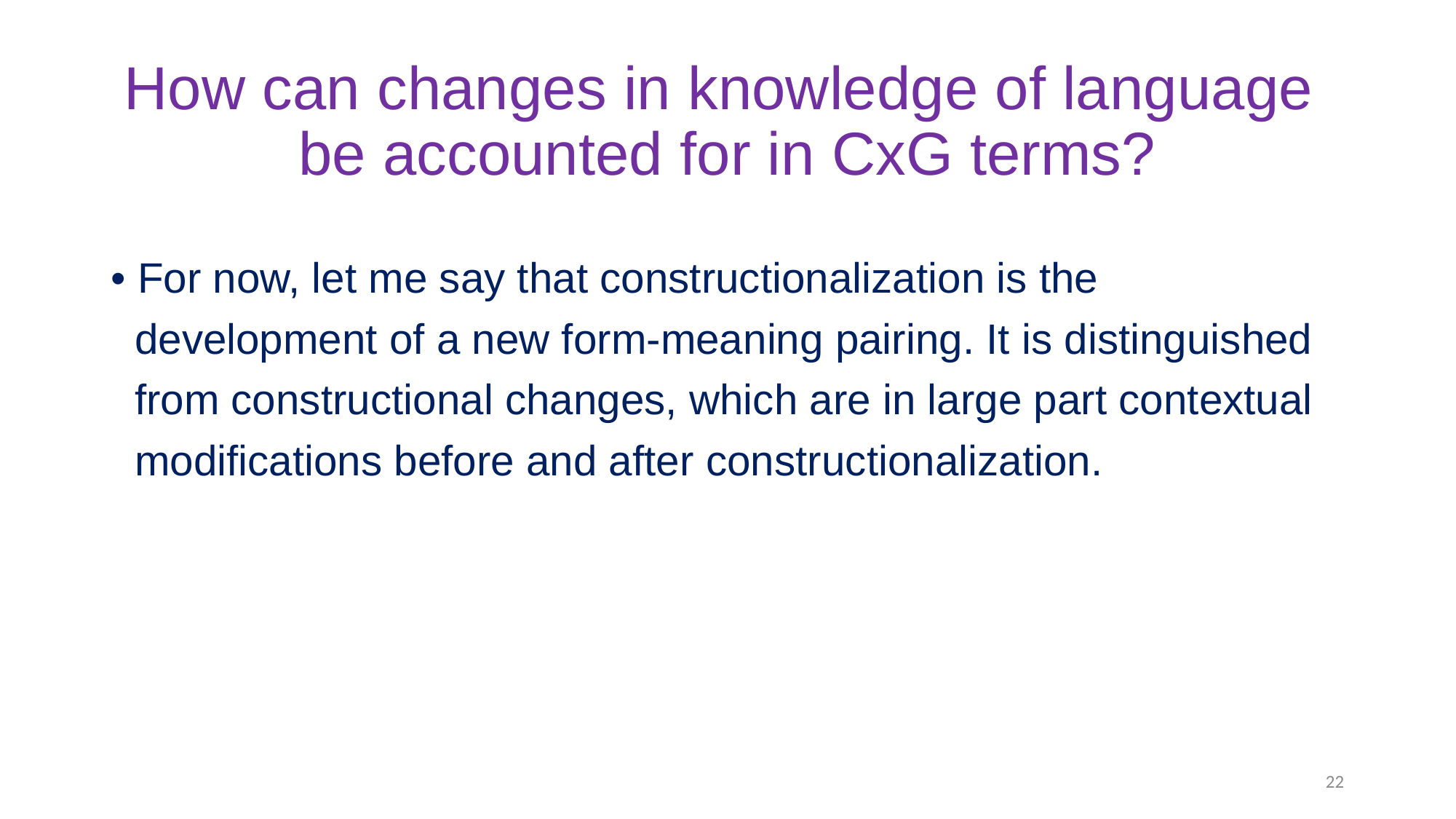

# How can changes in knowledge of language be accounted for in CxG terms?
• For now, let me say that constructionalization is the
  development of a new form-meaning pairing. It is distinguished
  from constructional changes, which are in large part contextual
  modifications before and after constructionalization.

22